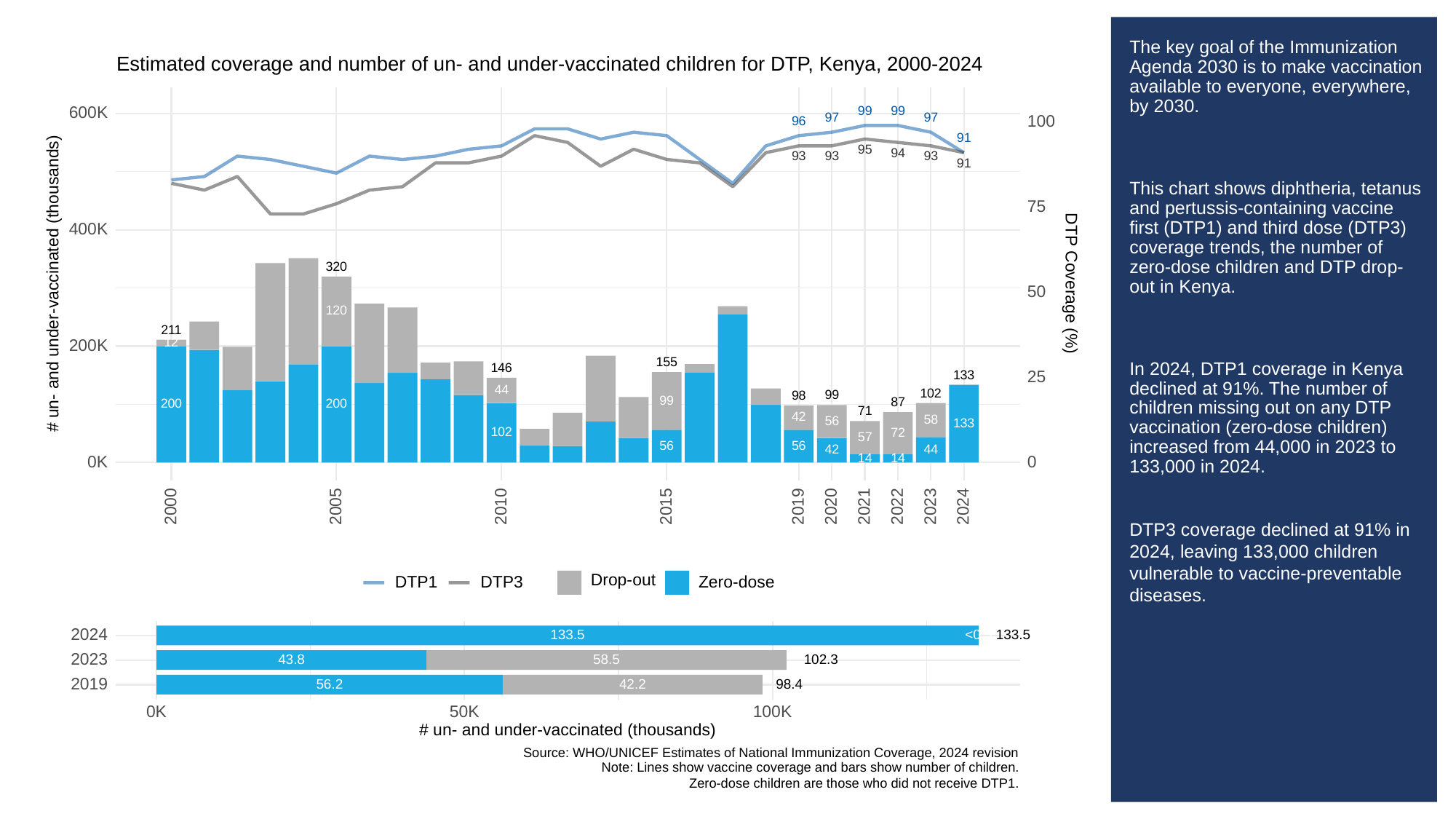

# The key goal of the Immunization Agenda 2030 is to make vaccination available to everyone, everywhere, by 2030.

This chart shows diphtheria, tetanus and pertussis-containing vaccine first (DTP1) and third dose (DTP3) coverage trends, the number of zero-dose children and DTP drop-out in Kenya.

In 2024, DTP1 coverage in Kenya declined at 91%. The number of children missing out on any DTP vaccination (zero-dose children) increased from 44,000 in 2023 to 133,000 in 2024.

DTP3 coverage declined at 91% in 2024, leaving 133,000 children vulnerable to vaccine-preventable diseases.

Estimated coverage and number of un- and under-vaccinated children for DTP, Kenya, 2000-2024

99
99
600K
97
97

100
96

91

95
94
93
93
93
91

75
400K

320

# un- and under-vaccinated (thousands)
DTP Coverage (%)

50

120

211
12

200K

155

146

133
25

44

102

99
98

99

87
200
200

71

42
58
56
133

102
72

57

56
56
44
42

14
14

0K
0

2023
2000
2005
2010
2015
2019
2020
2021
2022
2024

Drop-out
DTP3
Zero-dose
DTP1

2024
133.5
133.5
<0.5

2023
43.8
102.3
58.5

2019
56.2
98.4
42.2

0K
50K
100K
# un- and under-vaccinated (thousands)
Source: WHO/UNICEF Estimates of National Immunization Coverage, 2024 revision
Note: Lines show vaccine coverage and bars show number of children.
Zero-dose children are those who did not receive DTP1.